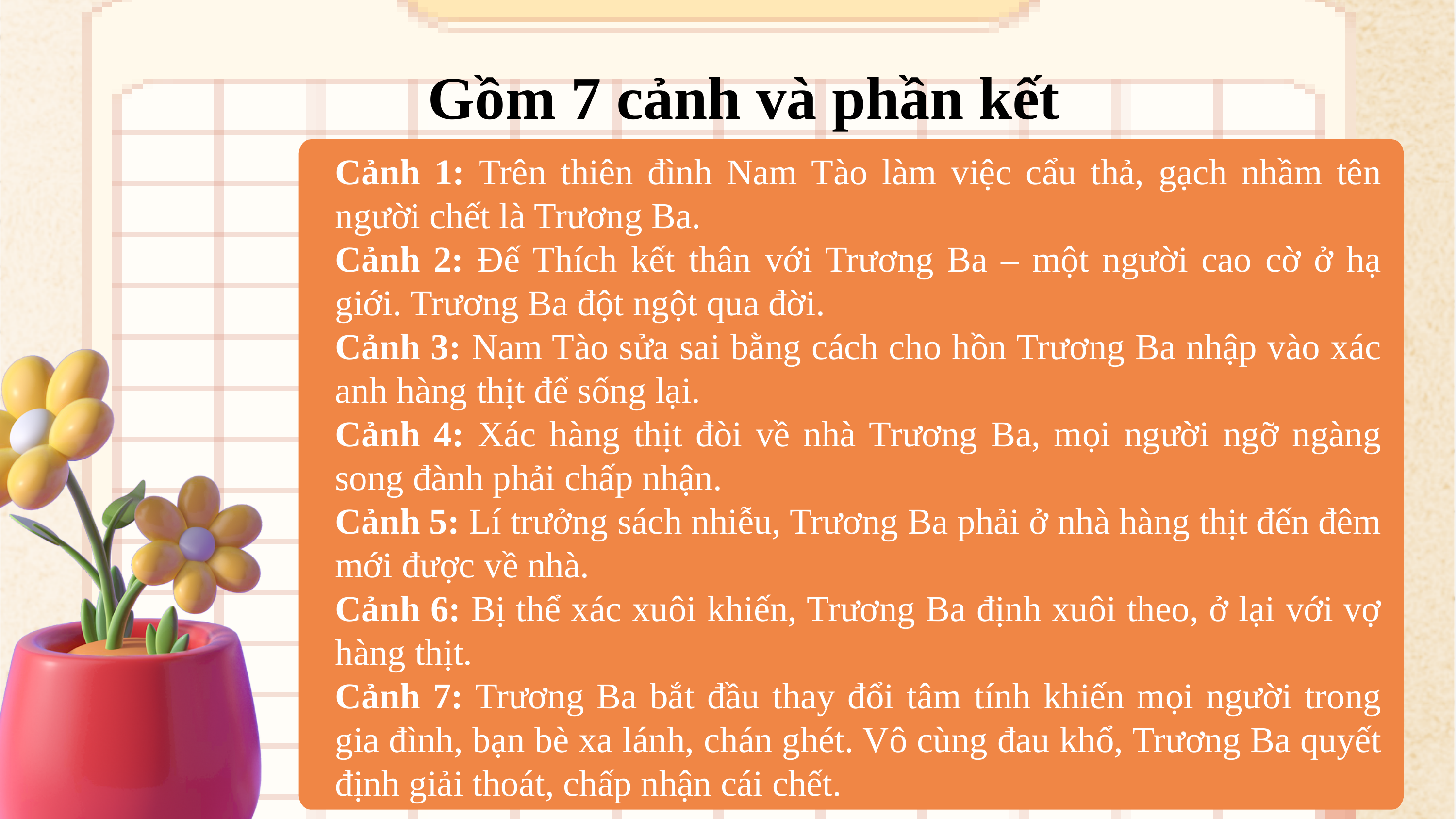

Gồm 7 cảnh và phần kết

Cảnh 1: Trên thiên đình Nam Tào làm việc cẩu thả, gạch nhầm tên người chết là Trương Ba.
Cảnh 2: Đế Thích kết thân với Trương Ba – một người cao cờ ở hạ giới. Trương Ba đột ngột qua đời.
Cảnh 3: Nam Tào sửa sai bằng cách cho hồn Trương Ba nhập vào xác anh hàng thịt để sống lại.
Cảnh 4: Xác hàng thịt đòi về nhà Trương Ba, mọi người ngỡ ngàng song đành phải chấp nhận.
Cảnh 5: Lí trưởng sách nhiễu, Trương Ba phải ở nhà hàng thịt đến đêm mới được về nhà.
Cảnh 6: Bị thể xác xuôi khiến, Trương Ba định xuôi theo, ở lại với vợ hàng thịt.
Cảnh 7: Trương Ba bắt đầu thay đổi tâm tính khiến mọi người trong gia đình, bạn bè xa lánh, chán ghét. Vô cùng đau khổ, Trương Ba quyết định giải thoát, chấp nhận cái chết.